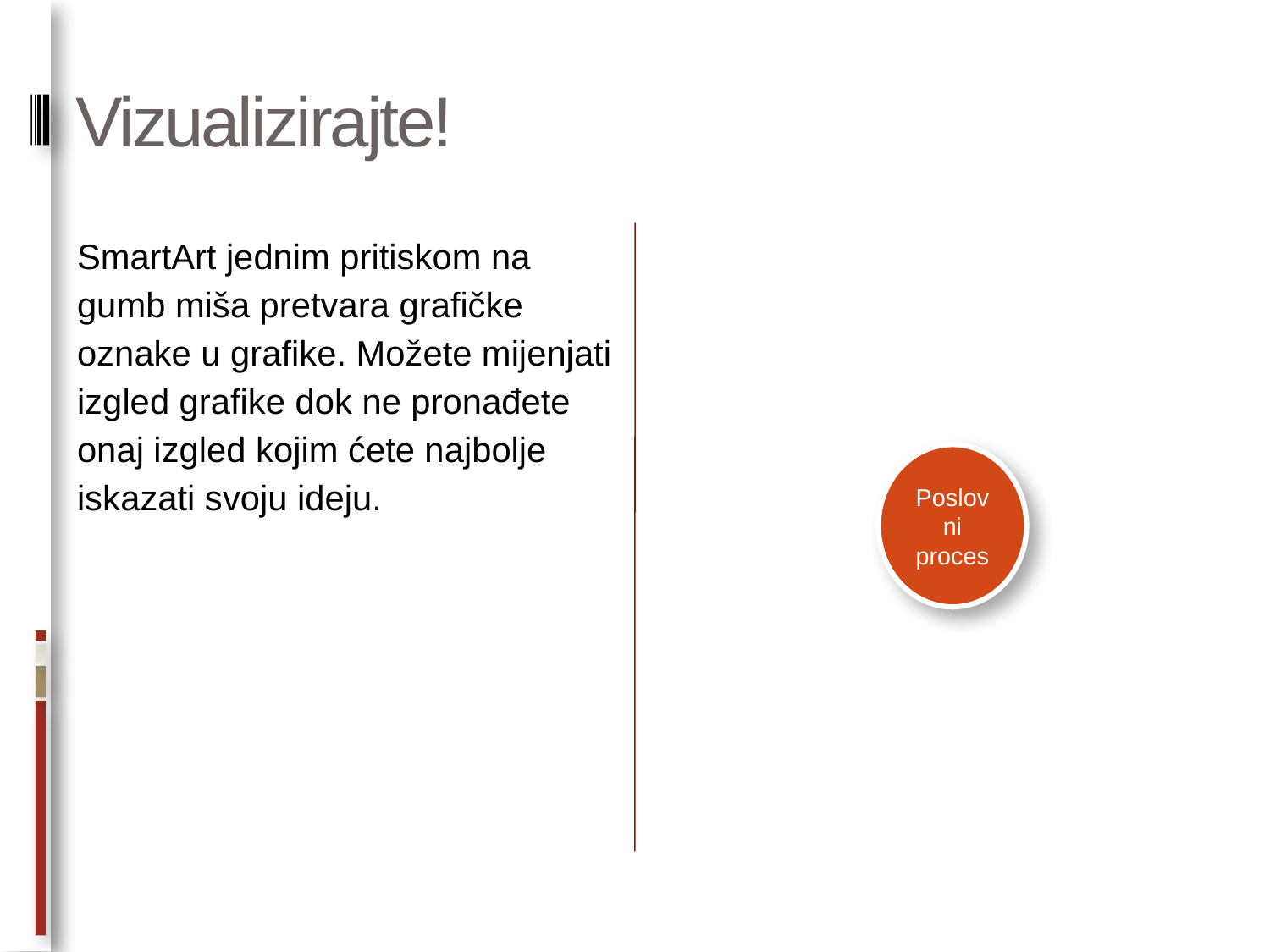

# Vizualizirajte!
Poslovni proces
SmartArt jednim pritiskom na gumb miša pretvara grafičke oznake u grafike. Možete mijenjati izgled grafike dok ne pronađete onaj izgled kojim ćete najbolje iskazati svoju ideju.